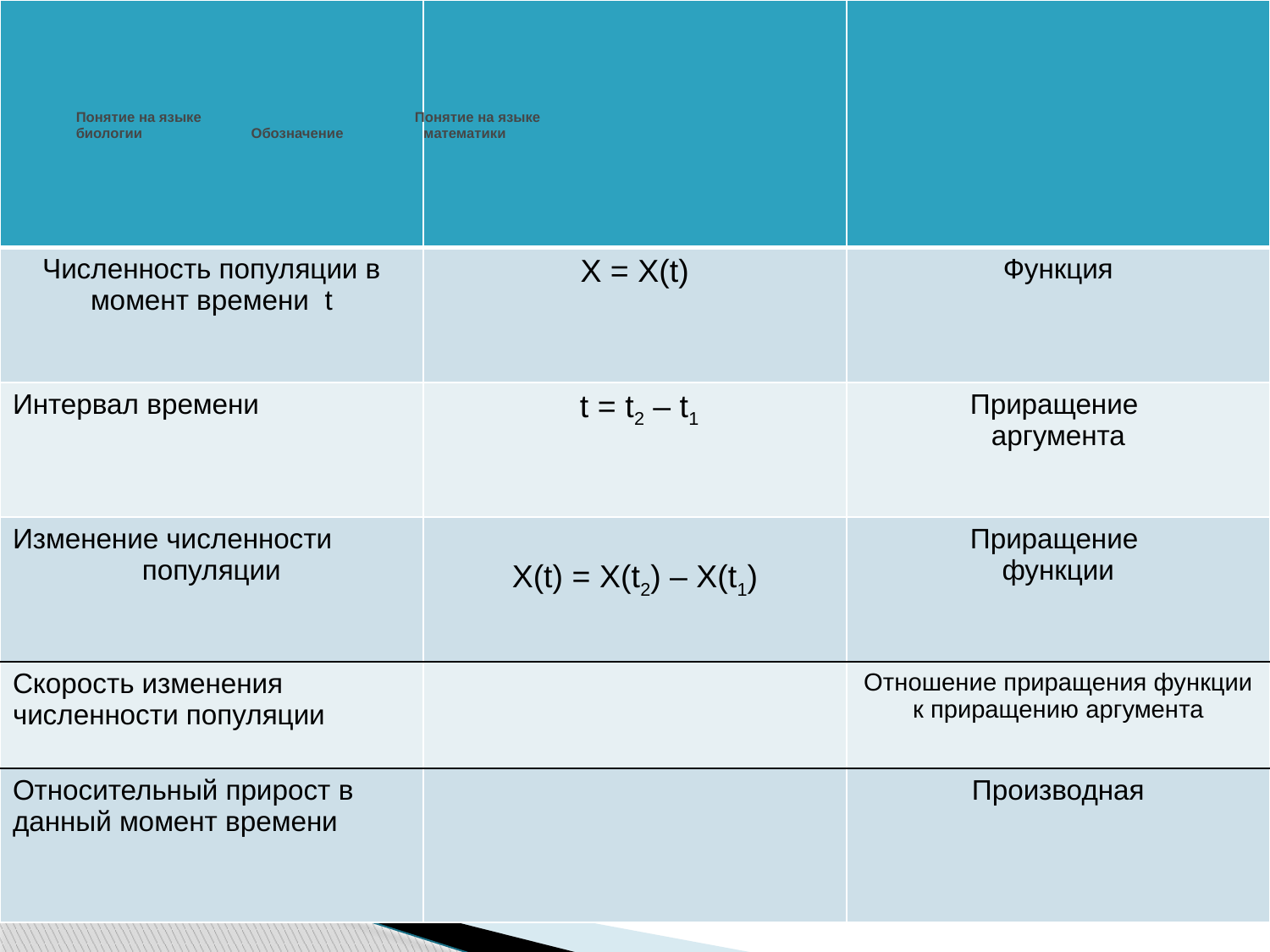

|  |  |  |
| --- | --- | --- |
| Численность популяции в момент времени t | X = X(t) | Функция |
| Интервал времени | t = t2 – t1 | Приращение аргумента |
| Изменение численности популяции | X(t) = X(t2) – X(t1) | Приращение функции |
| Скорость изменения численности популяции |  | Отношение приращения функции к приращению аргумента |
| Относительный прирост в данный момент времени |  | Производная |
# Понятие на языке                                                     Понятие на языке биологии                           Обозначение                    математики